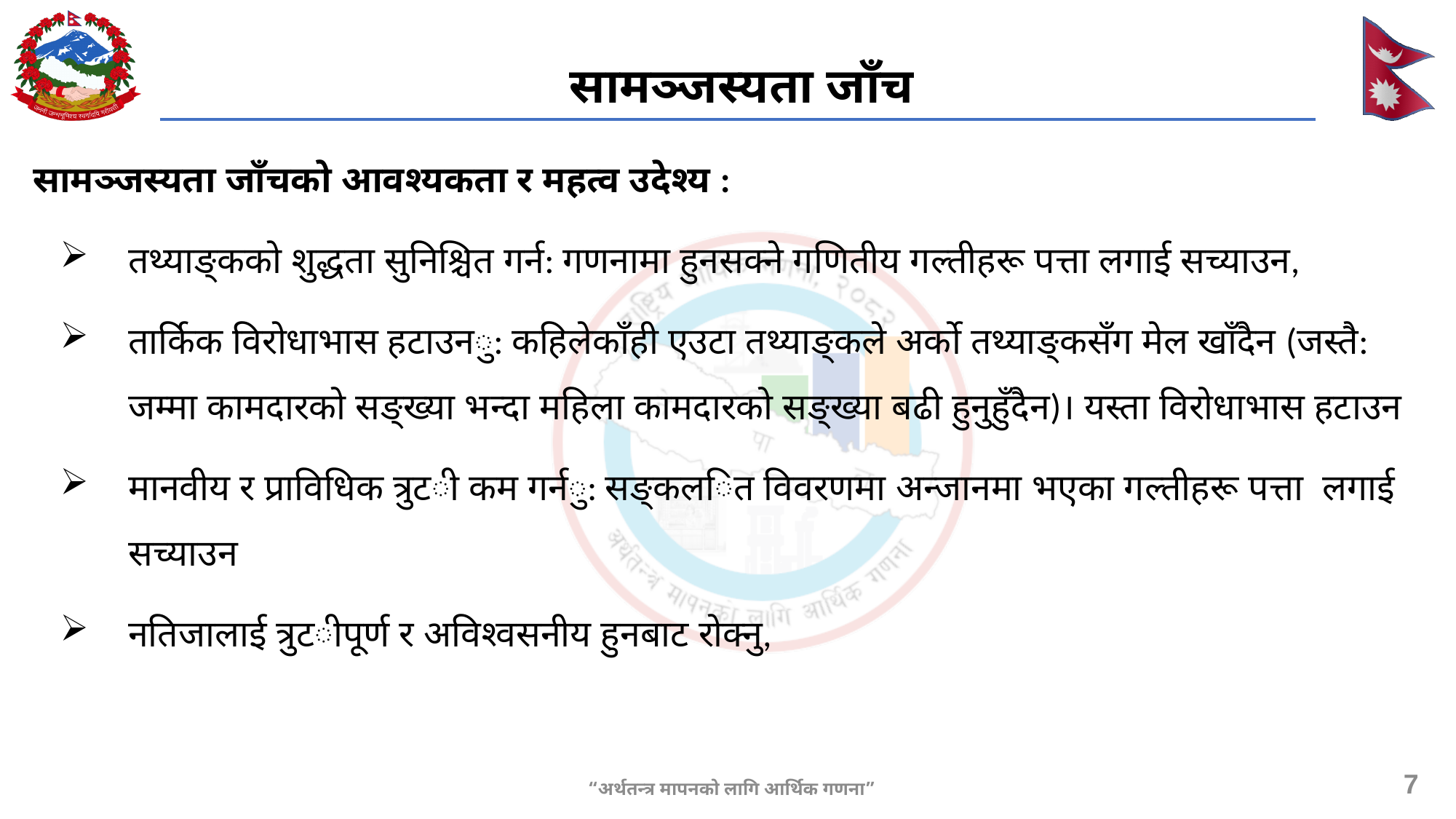

# सामञ्जस्यता जाँच
सामञ्जस्यता जाँचको आवश्यकता र महत्व उदेश्य :
तथ्याङ्कको शुद्धता सुनिश्चित गर्न: गणनामा हुनसक्ने गणितीय गल्तीहरू पत्ता लगाई सच्याउन,
तार्किक विरोधाभास हटाउनु: कहिलेकाँही एउटा तथ्याङ्कले अर्को तथ्याङ्कसँग मेल खाँदैन (जस्तै: जम्मा कामदारको सङ्ख्या भन्दा महिला कामदारको सङ्ख्या बढी हुनुहुँदैन)। यस्ता विरोधाभास हटाउन
मानवीय र प्राविधिक त्रुटी कम गर्नु: सङ्कलित विवरणमा अन्जानमा भएका गल्तीहरू पत्ता  लगाई सच्याउन
नतिजालाई त्रुटीपूर्ण र अविश्वसनीय हुनबाट रोक्नु,
7
“अर्थतन्त्र मापनको लागि आर्थिक गणना”